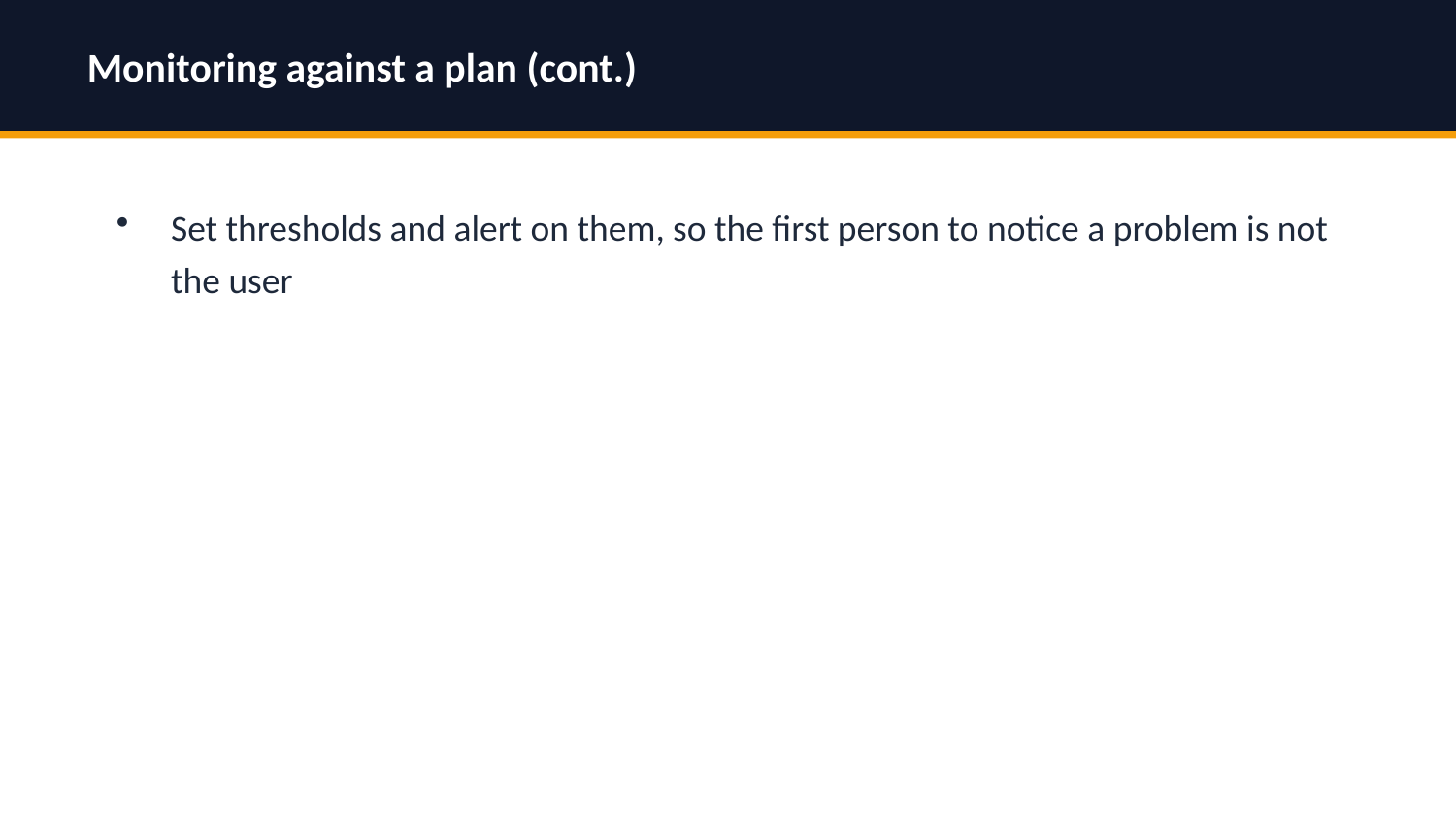

Monitoring against a plan (cont.)

Set thresholds and alert on them, so the first person to notice a problem is not the user